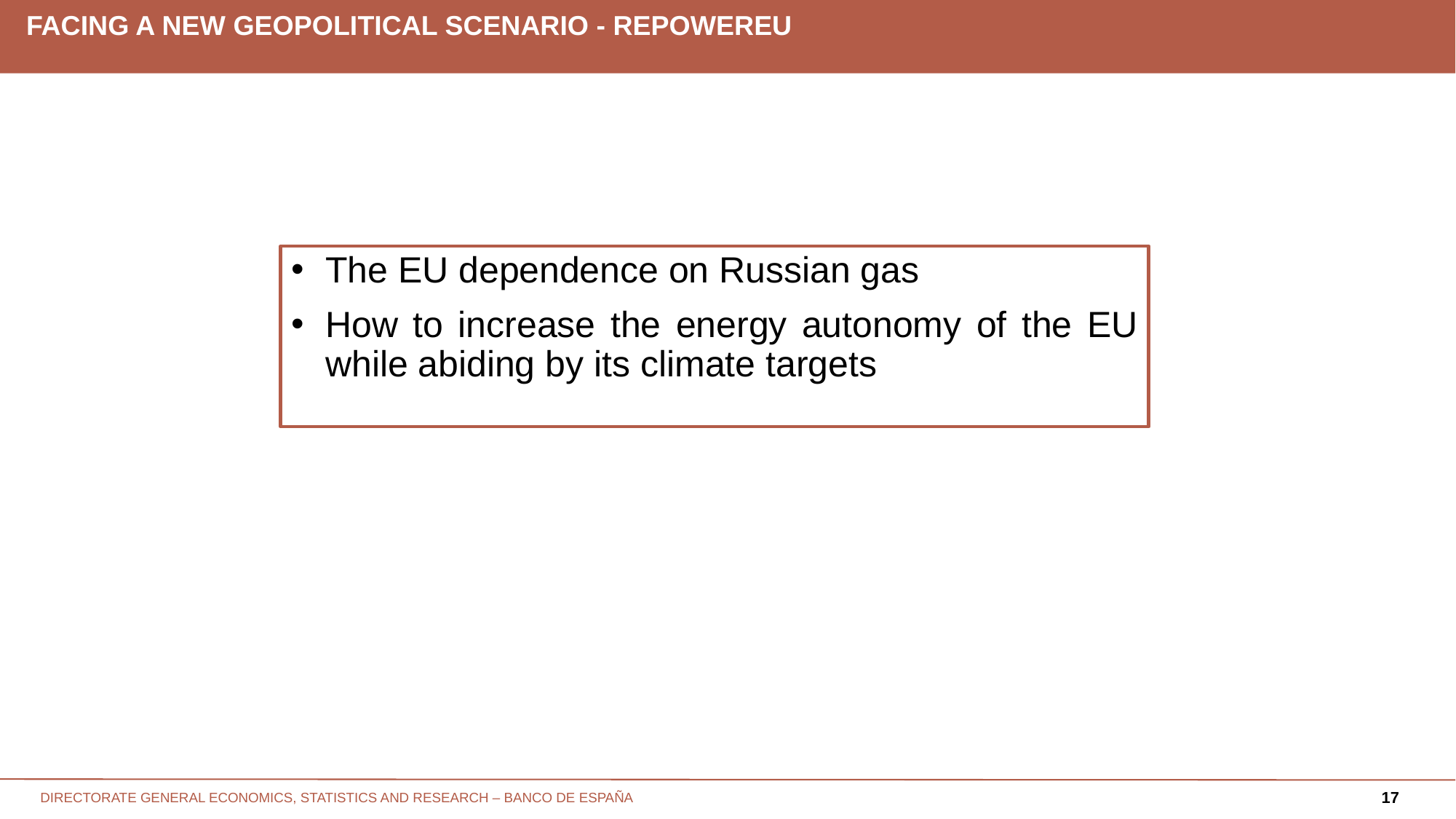

# Facing a new geopolitical scenario - repowereu
The EU dependence on Russian gas
How to increase the energy autonomy of the EU while abiding by its climate targets
17